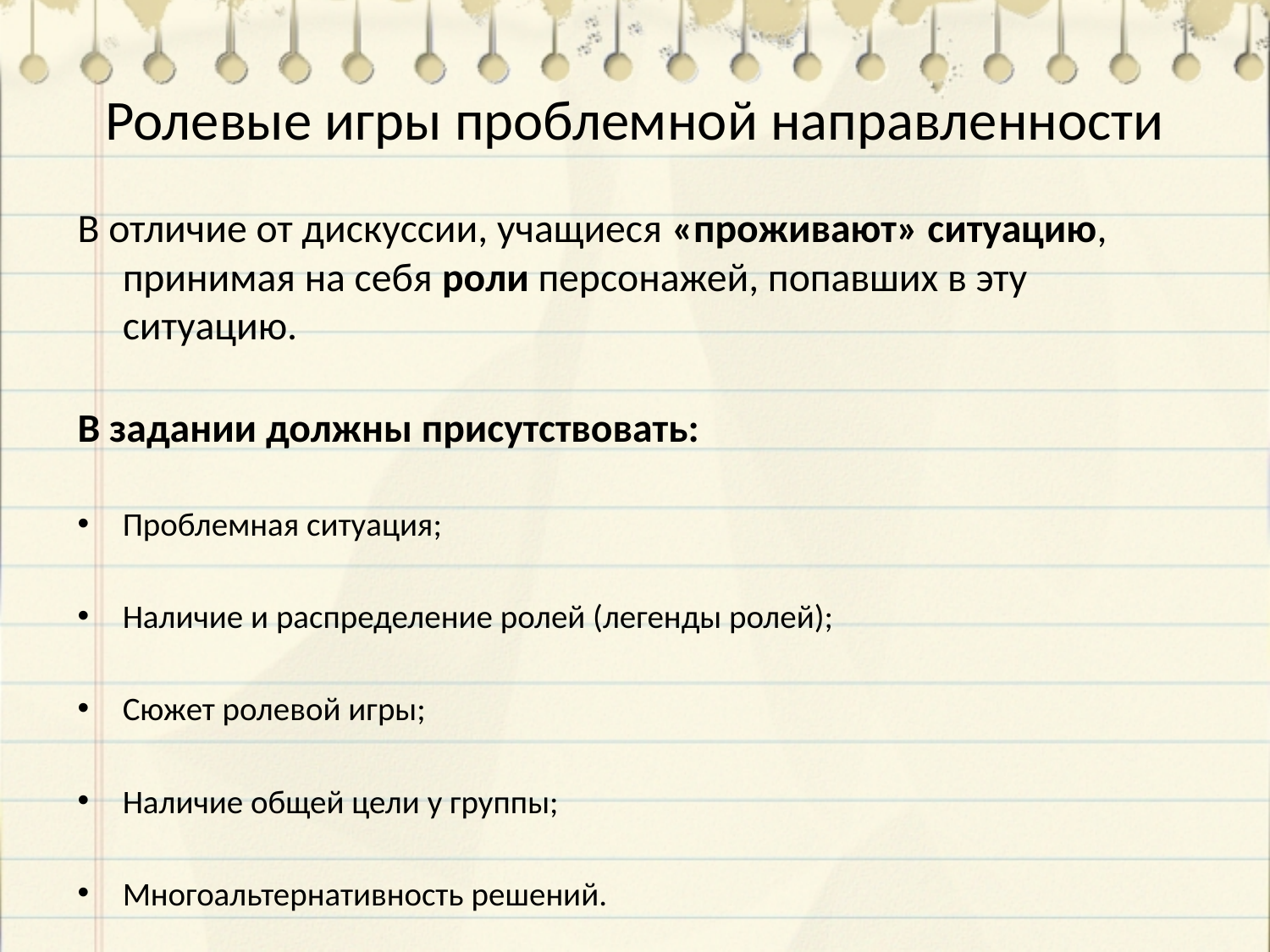

# Ролевые игры проблемной направленности
В отличие от дискуссии, учащиеся «проживают» ситуацию, принимая на себя роли персонажей, попавших в эту ситуацию.

В задании должны присутствовать:

Проблемная ситуация;

Наличие и распределение ролей (легенды ролей);

Сюжет ролевой игры;

Наличие общей цели у группы;

Многоальтернативность решений.